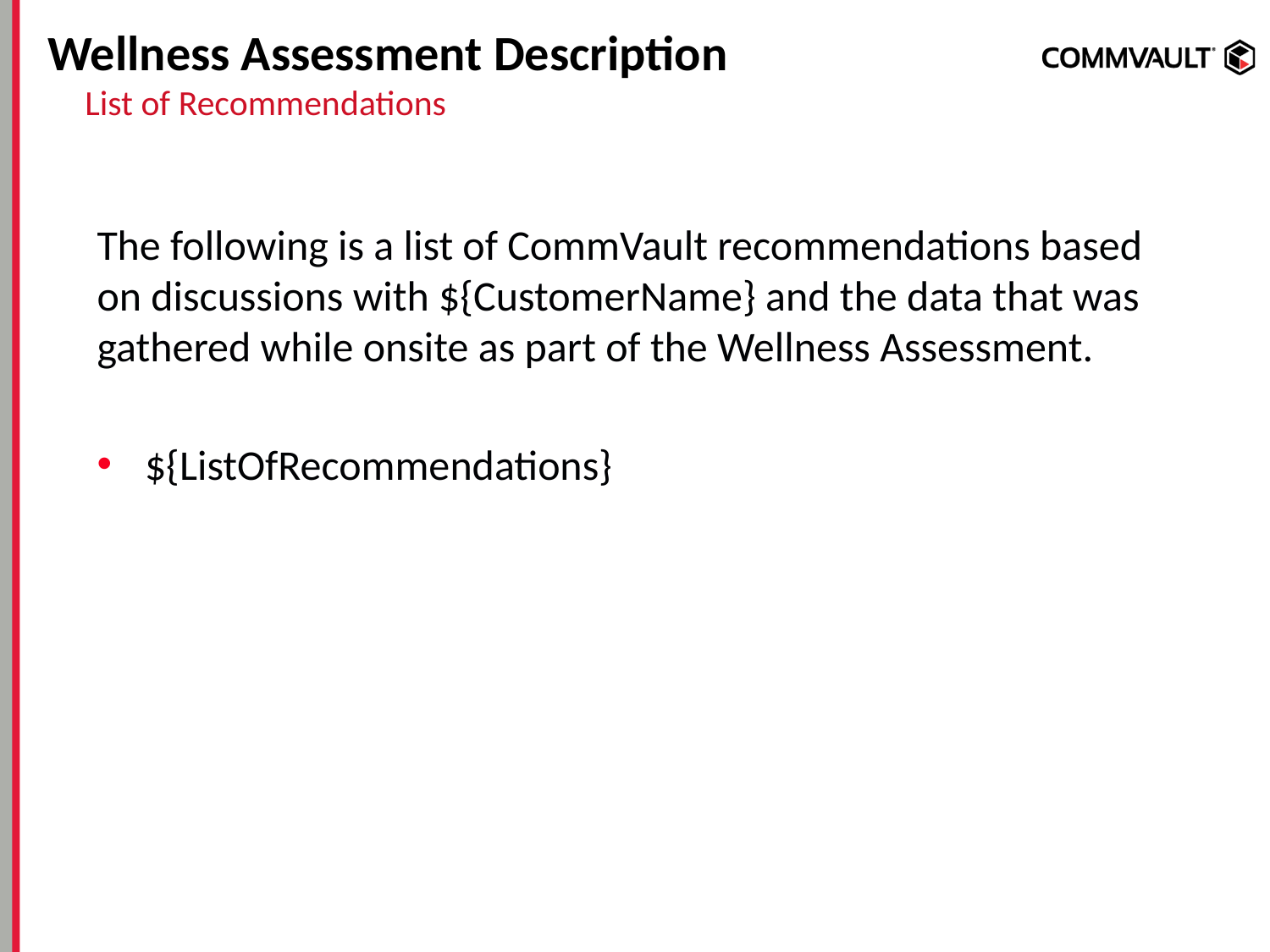

# Wellness Assessment Description
List of Recommendations
The following is a list of CommVault recommendations based on discussions with ${CustomerName} and the data that was gathered while onsite as part of the Wellness Assessment.

${ListOfRecommendations}